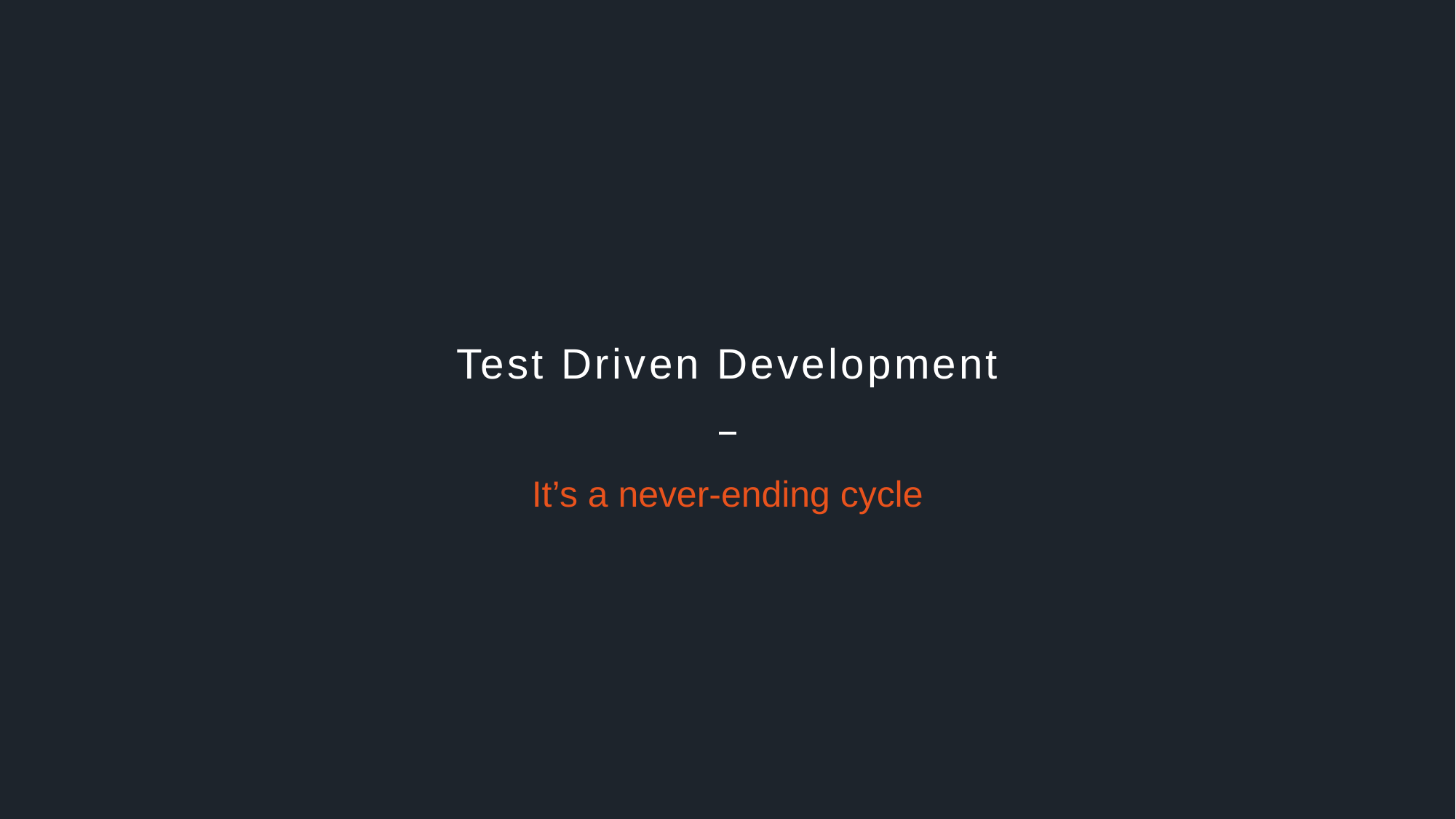

# Test Driven Development
It’s a never-ending cycle